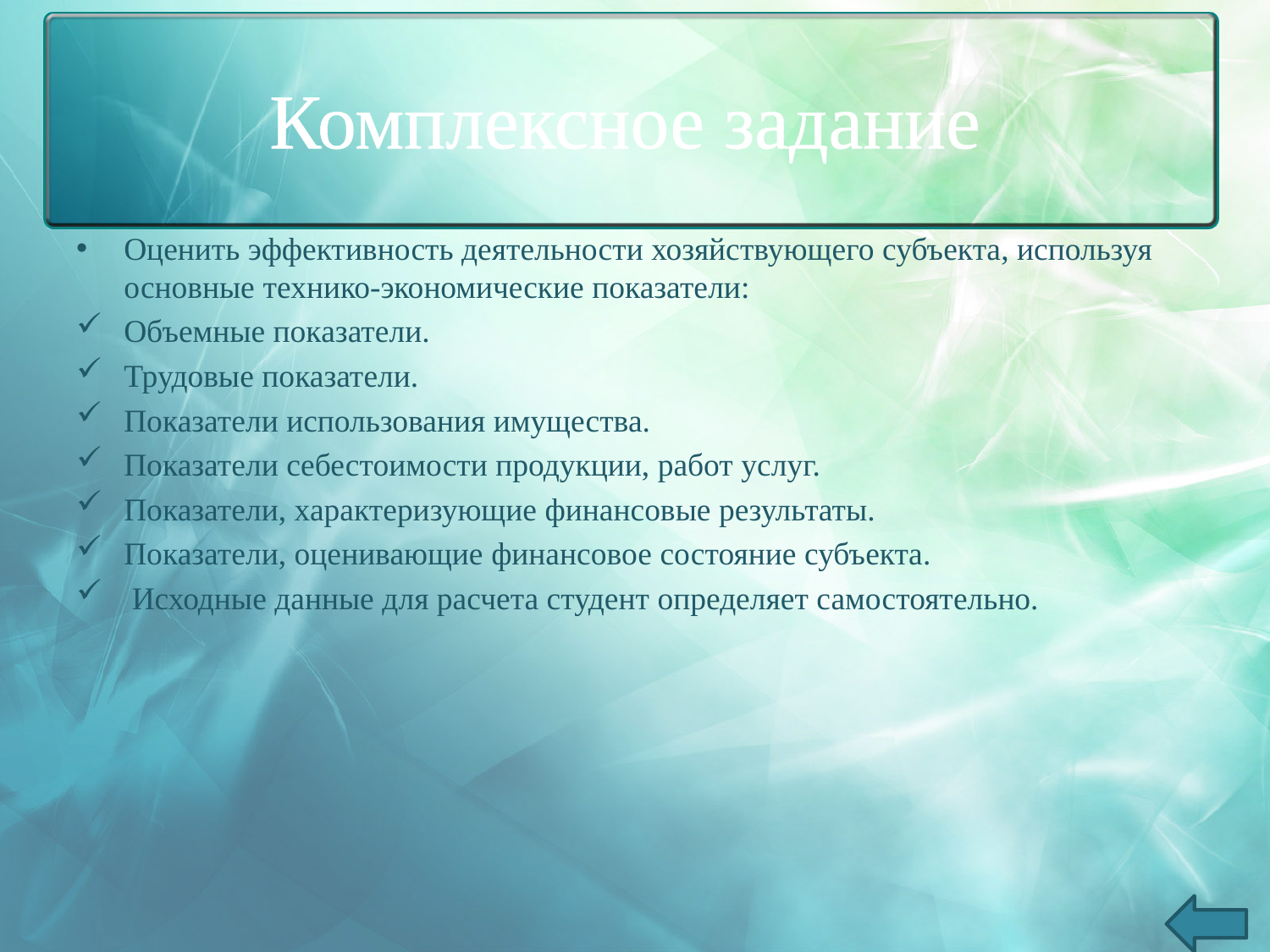

# Комплексное задание
Оценить эффективность деятельности хозяйствующего субъекта, используя основные технико-экономические показатели:
Объемные показатели.
Трудовые показатели.
Показатели использования имущества.
Показатели себестоимости продукции, работ услуг.
Показатели, характеризующие финансовые результаты.
Показатели, оценивающие финансовое состояние субъекта.
 Исходные данные для расчета студент определяет самостоятельно.